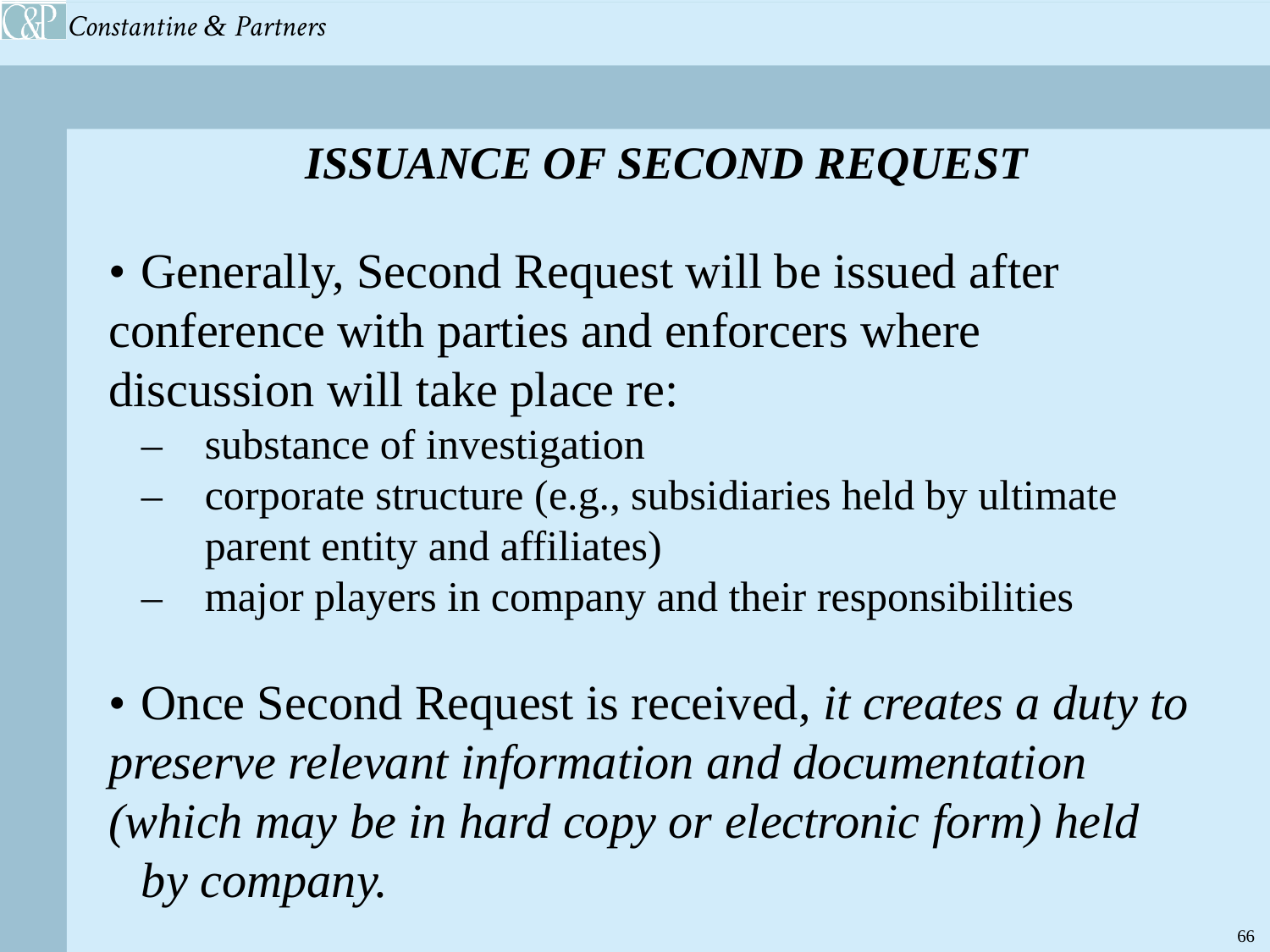

ISSUANCE OF SECOND REQUEST
• 	Generally, Second Request will be issued after 		conference with parties and enforcers where 			discussion will take place re:
	– 	substance of investigation
	– 	corporate structure (e.g., subsidiaries held by ultimate
		parent entity and affiliates)
	– 	major players in company and their responsibilities

• 	Once Second Request is received, it creates a duty to 	preserve relevant information and documentation 		(which may be in hard copy or electronic form) held 		by company.